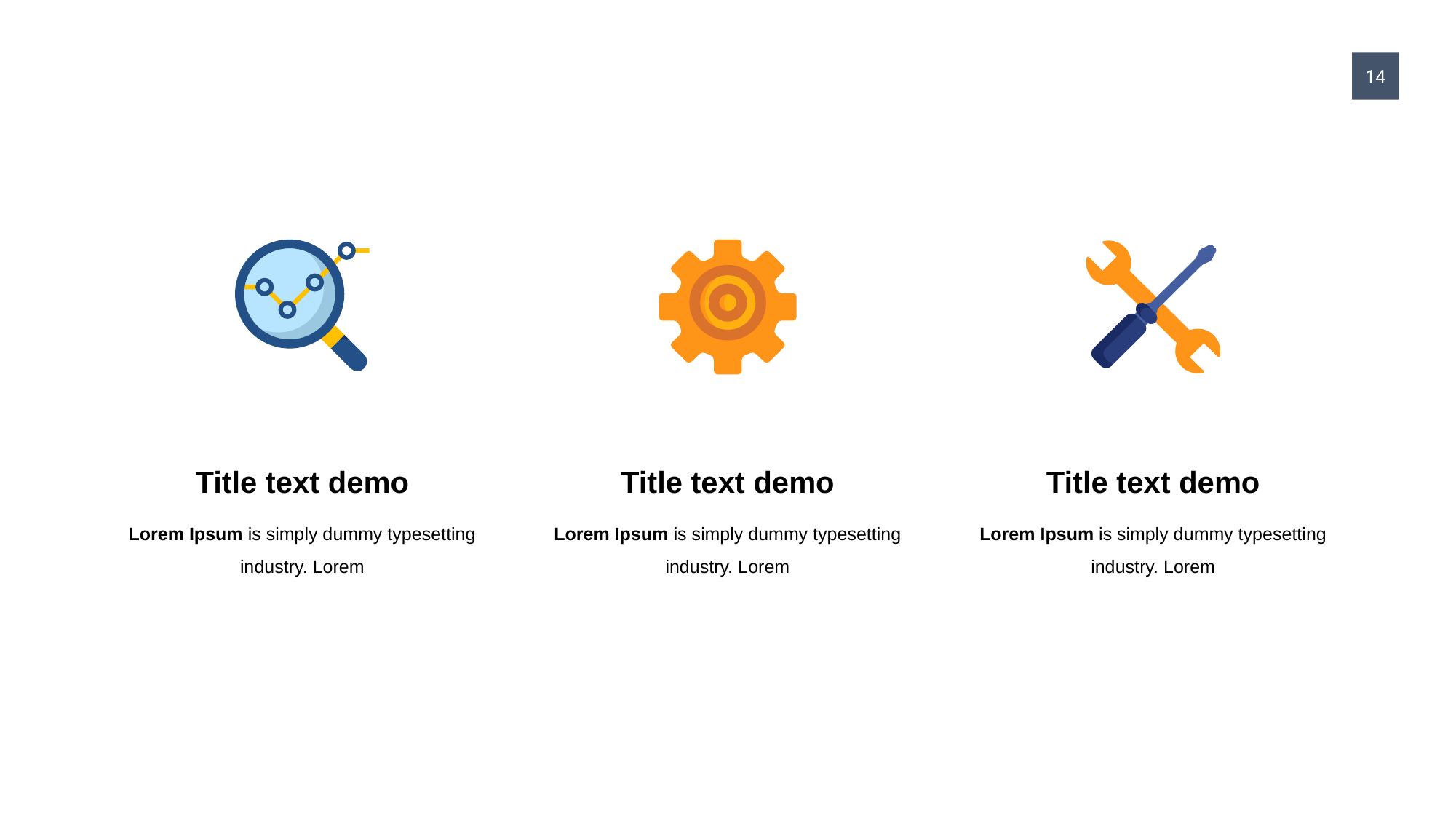

14

Title text demo
Lorem Ipsum is simply dummy typesetting industry. Lorem

Title text demo
Lorem Ipsum is simply dummy typesetting industry. Lorem

Title text demo
Lorem Ipsum is simply dummy typesetting industry. Lorem